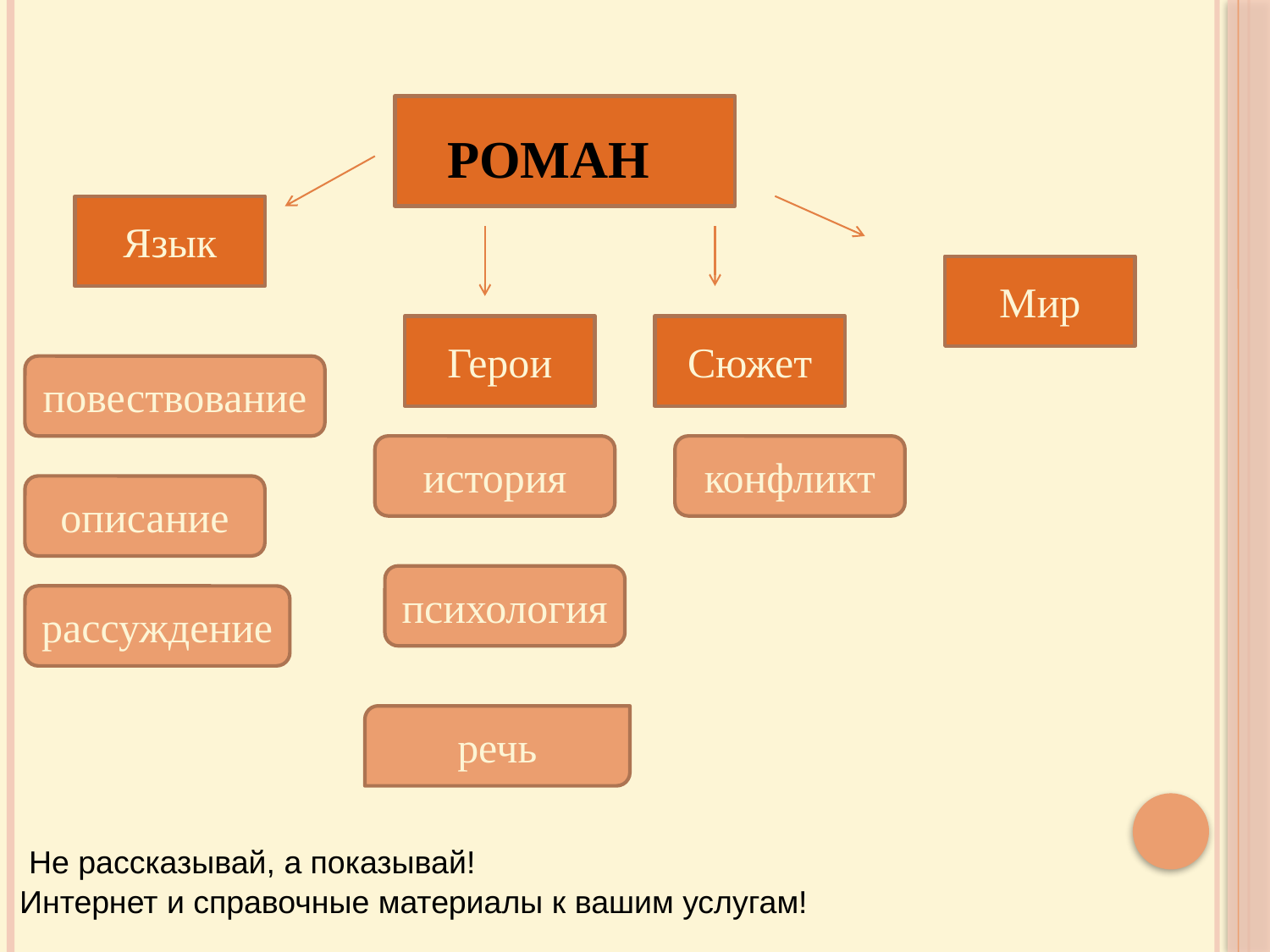

# РОМАН
Язык
Мир
Герои
Сюжет
повествование
история
конфликт
описание
психология
рассуждение
речь
Не рассказывай, а показывай!
Интернет и справочные материалы к вашим услугам!